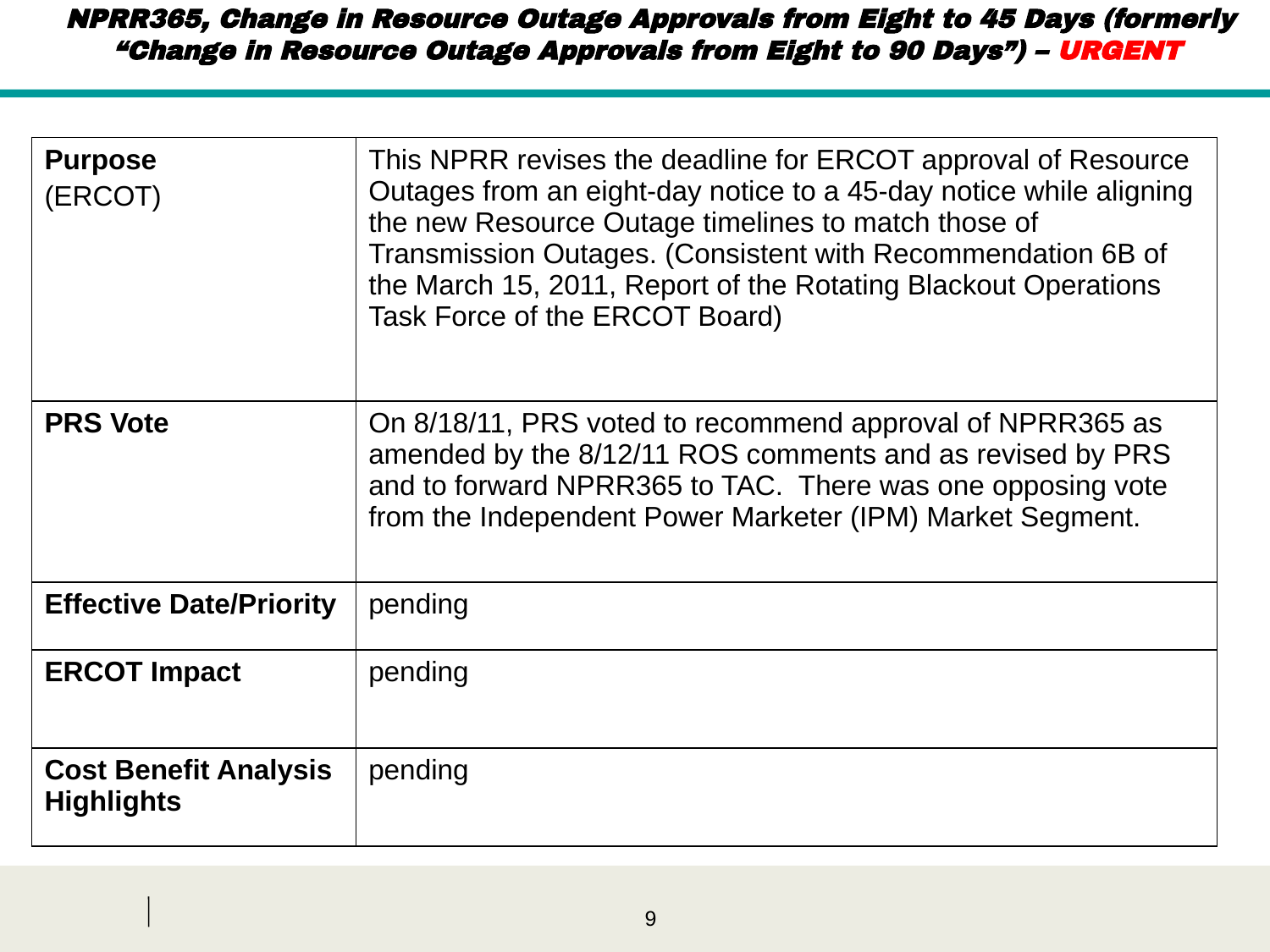

NPRR365, Change in Resource Outage Approvals from Eight to 45 Days (formerly “Change in Resource Outage Approvals from Eight to 90 Days”) – Urgent
| Purpose (ERCOT) | This NPRR revises the deadline for ERCOT approval of Resource Outages from an eight-day notice to a 45-day notice while aligning the new Resource Outage timelines to match those of Transmission Outages. (Consistent with Recommendation 6B of the March 15, 2011, Report of the Rotating Blackout Operations Task Force of the ERCOT Board) |
| --- | --- |
| PRS Vote | On 8/18/11, PRS voted to recommend approval of NPRR365 as amended by the 8/12/11 ROS comments and as revised by PRS and to forward NPRR365 to TAC. There was one opposing vote from the Independent Power Marketer (IPM) Market Segment. |
| Effective Date/Priority | pending |
| ERCOT Impact | pending |
| Cost Benefit Analysis Highlights | pending |